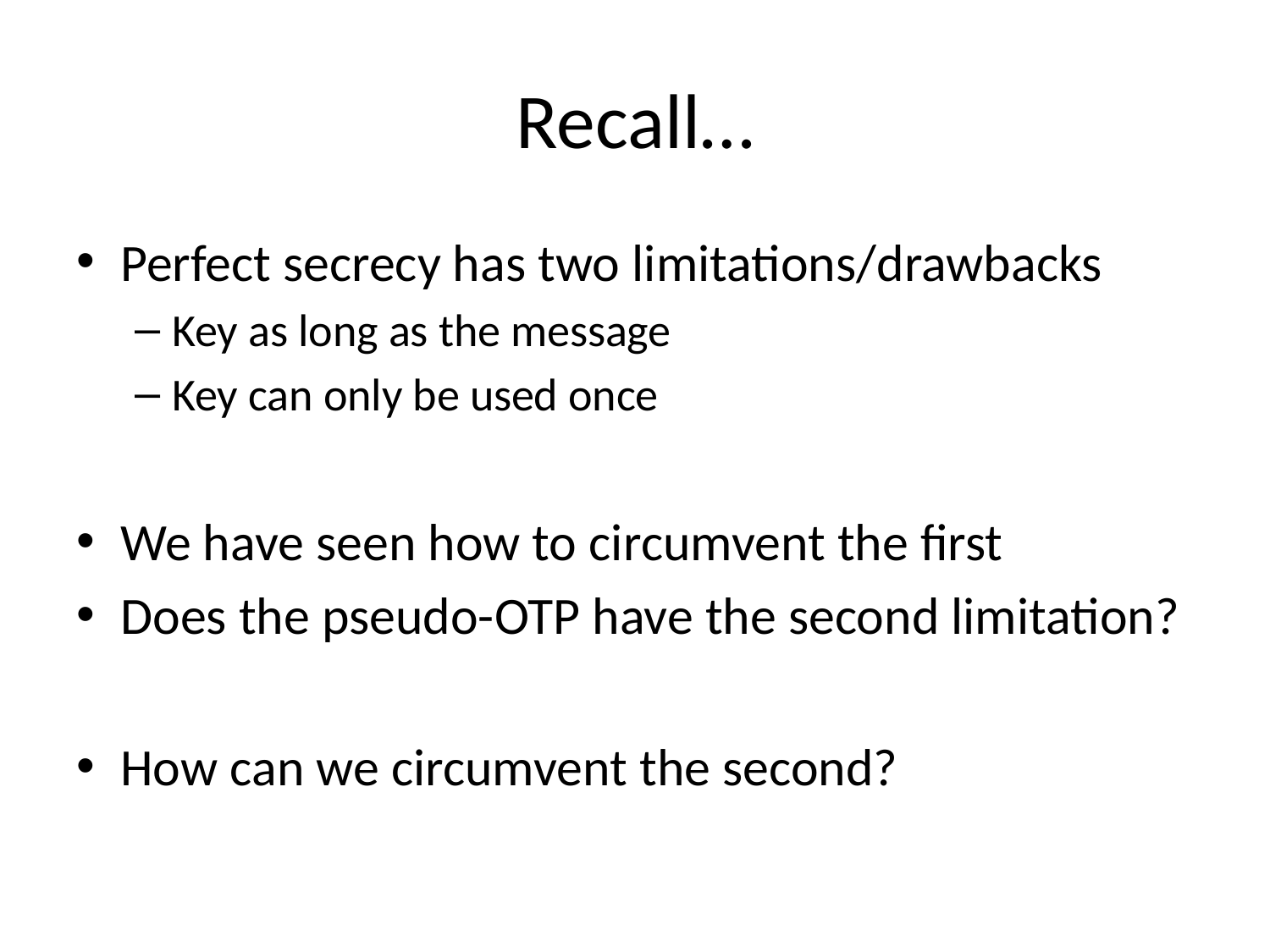

# Recall…
Perfect secrecy has two limitations/drawbacks
Key as long as the message
Key can only be used once

We have seen how to circumvent the first
Does the pseudo-OTP have the second limitation?

How can we circumvent the second?